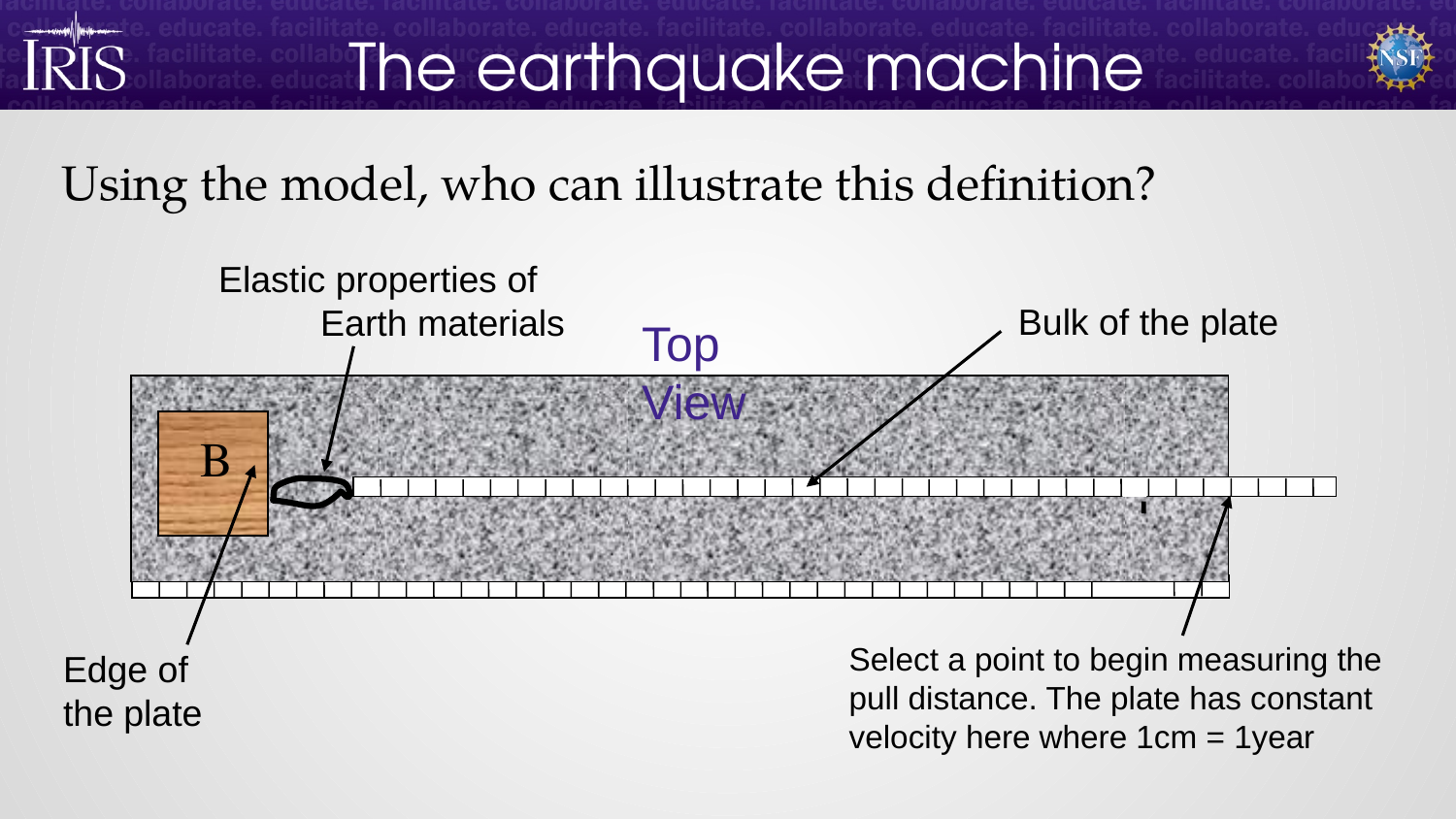

# The earthquake machine
Using the model, who can illustrate this definition?
Elastic properties of
          Earth materials
Bulk of the plate
Top View

B

Select a point to begin measuring the pull distance. The plate has constant velocity here where 1cm = 1year

Edge of
the plate